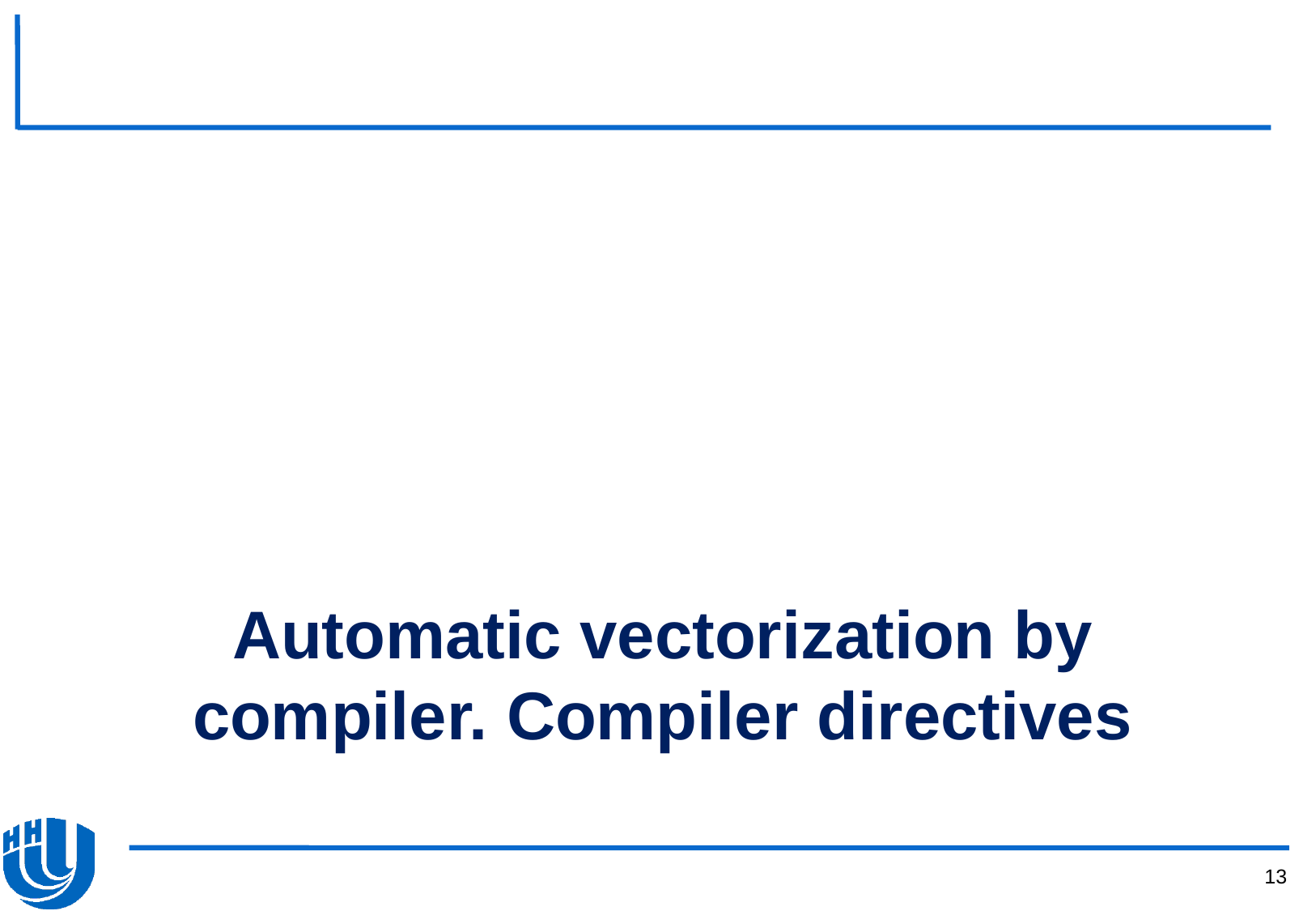

# Automatic vectorization by compiler. Compiler directives